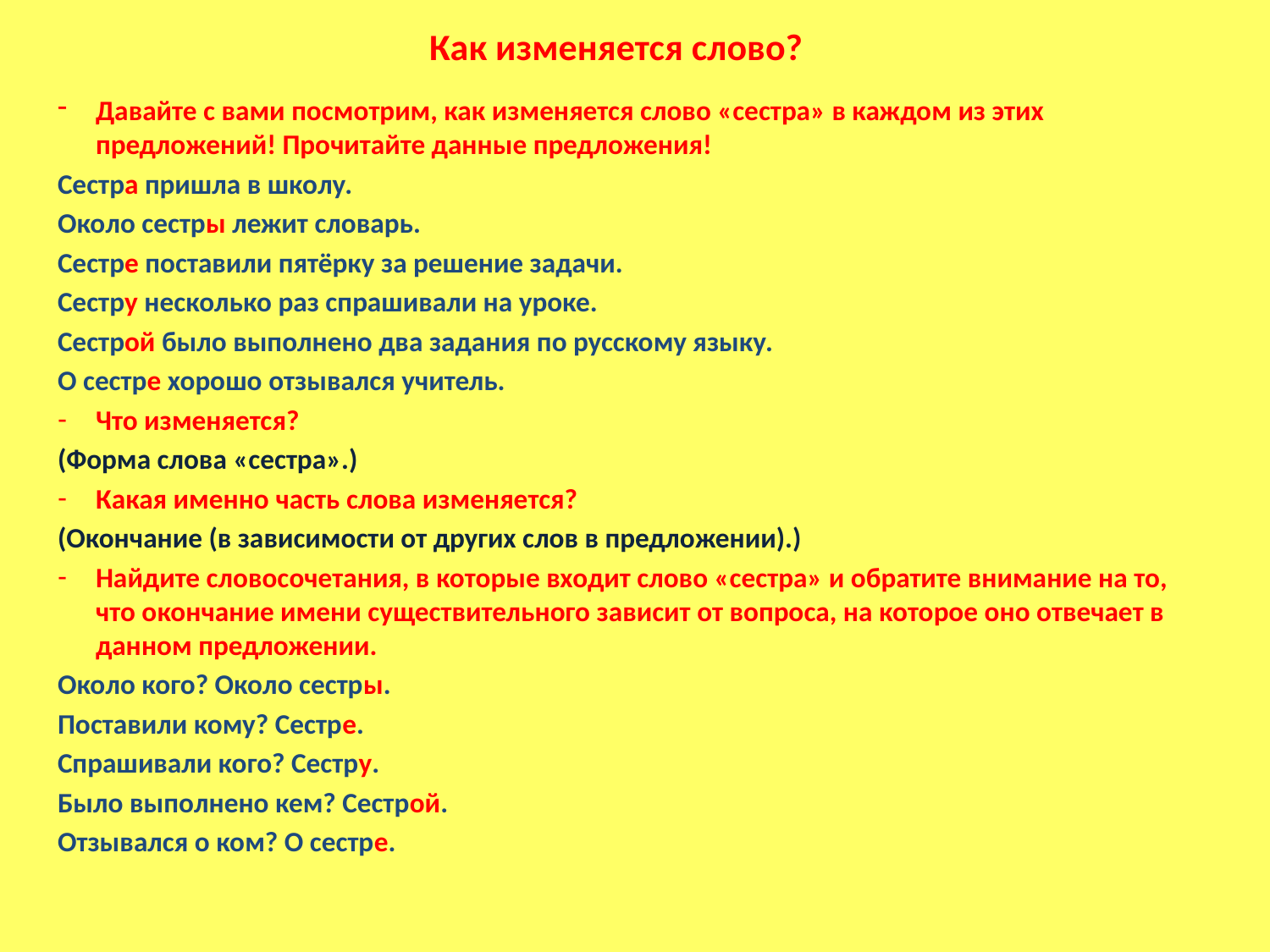

# Как изменяется слово?
Давайте с вами посмотрим, как изменяется слово «сестра» в каждом из этих предложений! Прочитайте данные предложения!
Сестра пришла в школу.
Около сестры лежит словарь.
Сестре поставили пятёрку за решение задачи.
Сестру несколько раз спрашивали на уроке.
Сестрой было выполнено два задания по русскому языку.
О сестре хорошо отзывался учитель.
Что изменяется?
(Форма слова «сестра».)
Какая именно часть слова изменяется?
(Окончание (в зависимости от других слов в предложении).)
Найдите словосочетания, в которые входит слово «сестра» и обратите внимание на то, что окончание имени существительного зависит от вопроса, на которое оно отвечает в данном предложении.
Около кого? Около сестры.
Поставили кому? Сестре.
Спрашивали кого? Сестру.
Было выполнено кем? Сестрой.
Отзывался о ком? О сестре.